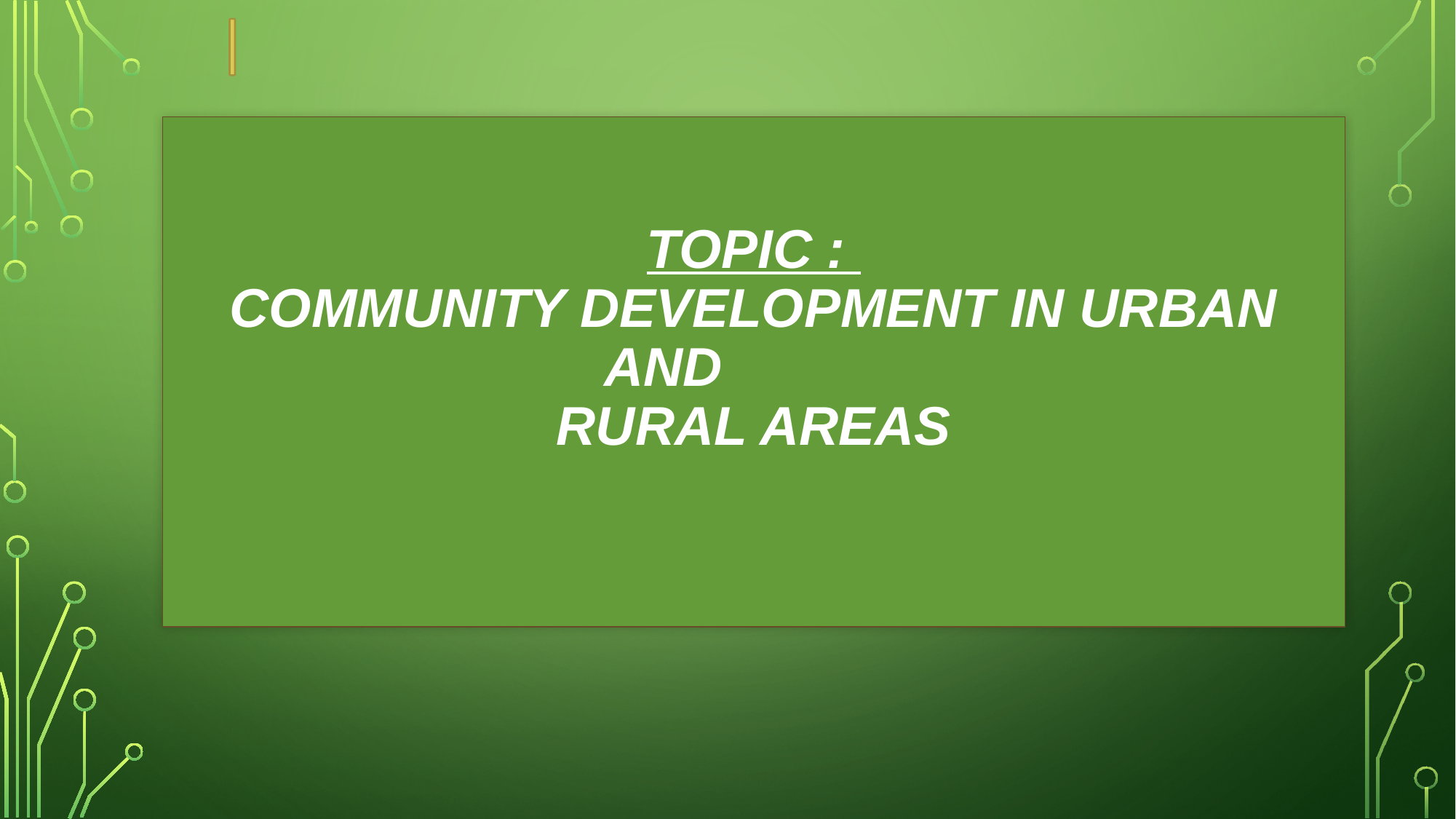

# topic : Community development in urban and rural areas